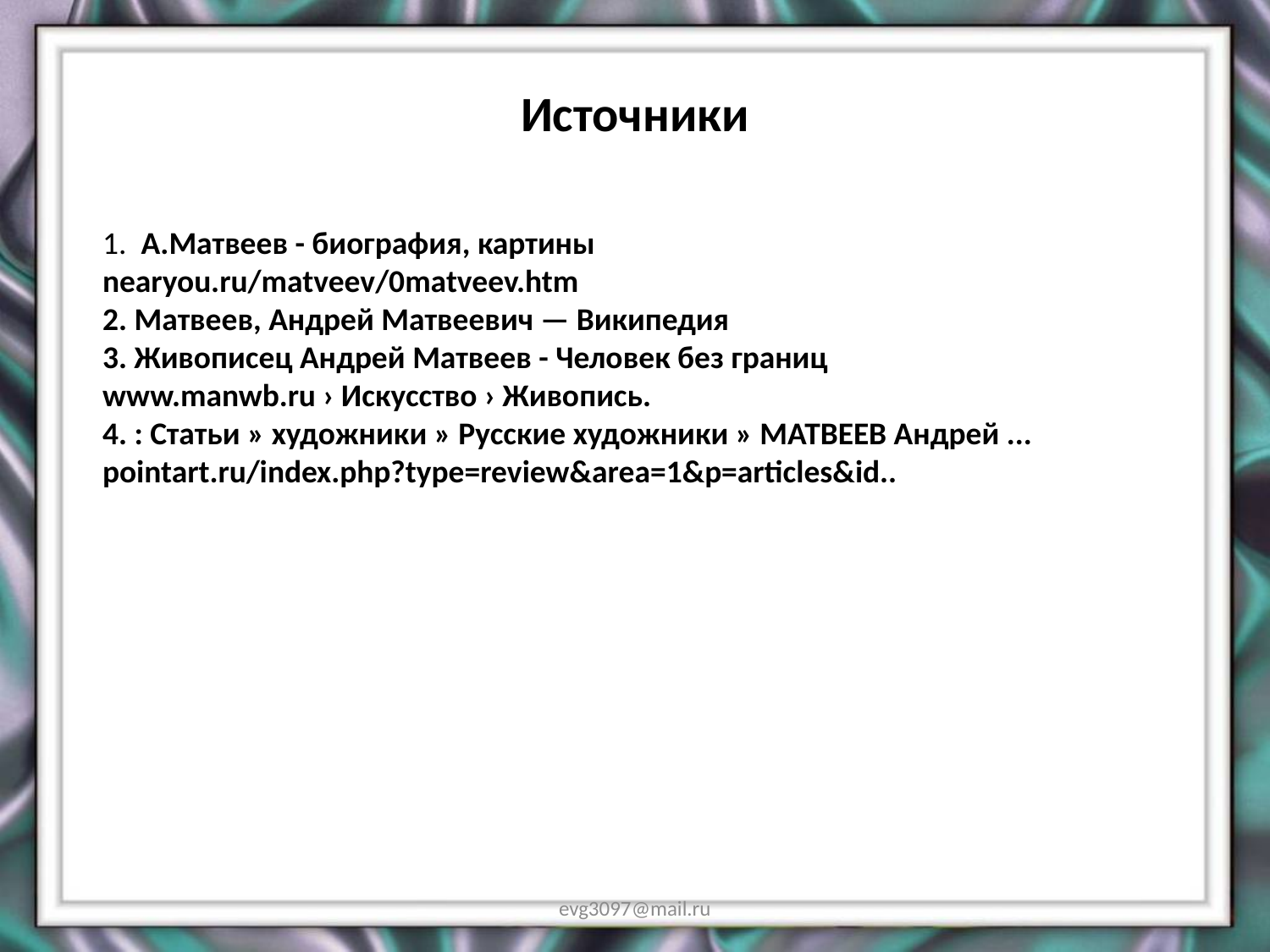

# Источники
1.  А.Матвеев - биография, картины
nearyou.ru/matveev/0matveev.htm
2. Матвеев, Андрей Матвеевич — Википедия
3. Живописец Андрей Матвеев - Человек без границ
www.manwb.ru › Искусство › Живопись.
4. : Статьи » художники » Русские художники » МАТВЕЕВ Андрей ...
pointart.ru/index.php?type=review&area=1&p=articles&id..
evg3097@mail.ru